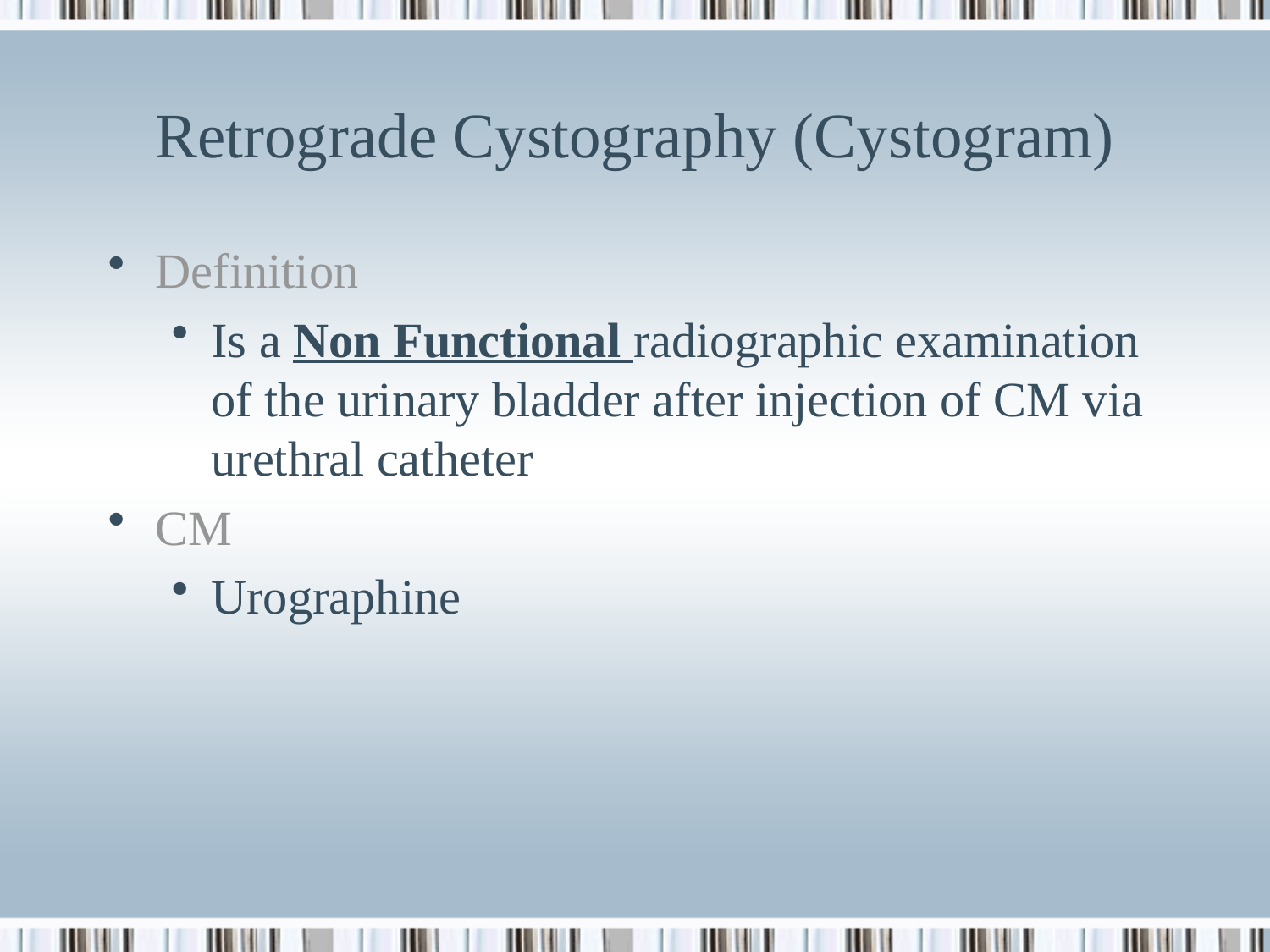

# Retrograde Cystography (Cystogram)
Definition
Is a Non Functional radiographic examination of the urinary bladder after injection of CM via urethral catheter
CM
Urographine